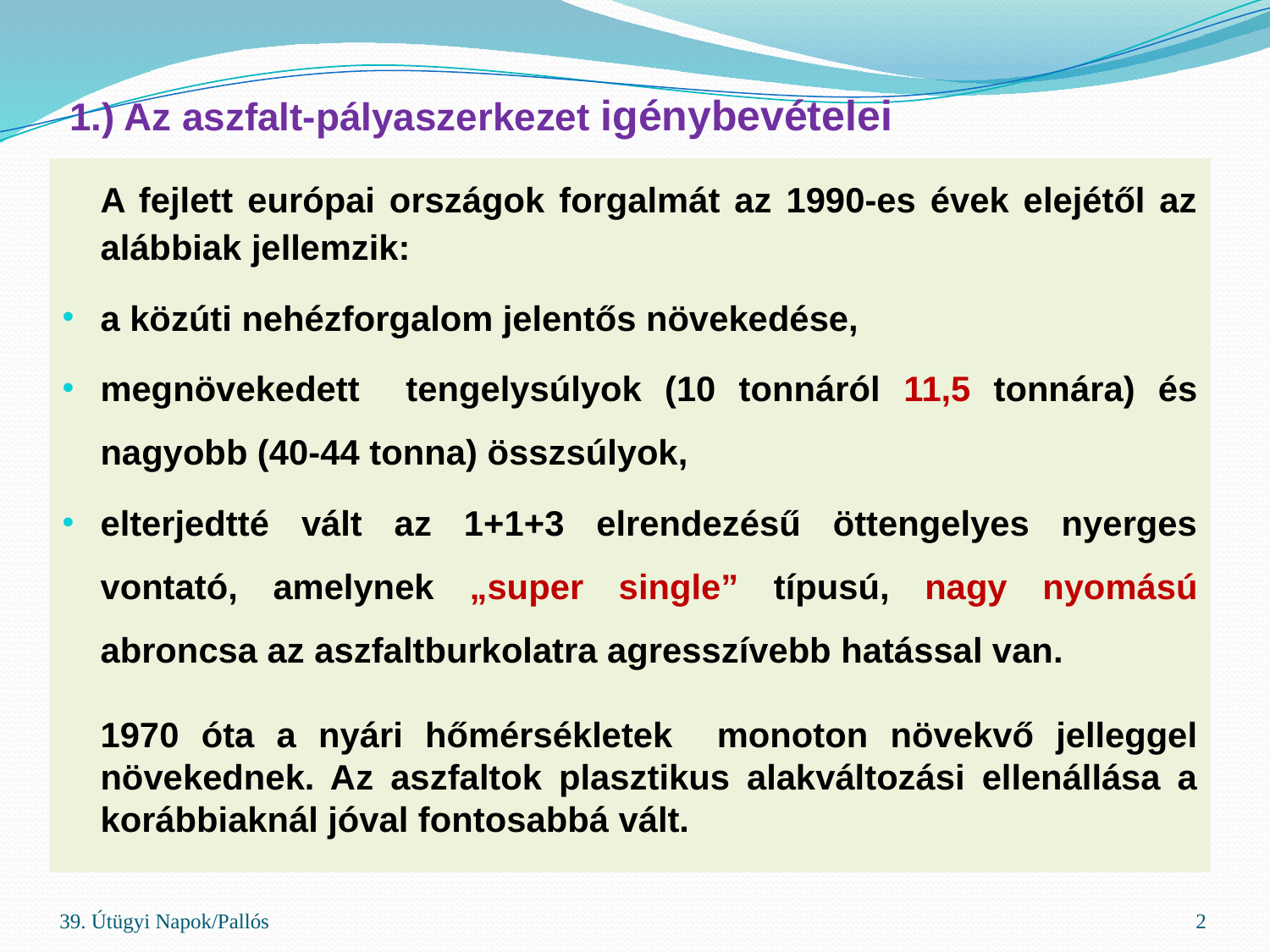

# 1.) Az aszfalt-pályaszerkezet igénybevételei
	A fejlett európai országok forgalmát az 1990-es évek elejétől az alábbiak jellemzik:
a közúti nehézforgalom jelentős növekedése,
megnövekedett  tengelysúlyok (10 tonnáról 11,5 tonnára) és nagyobb (40-44 tonna) összsúlyok,
elterjedtté vált az 1+1+3 elrendezésű öttengelyes nyerges vontató, amelynek „super single” típusú, nagy nyomású abroncsa az aszfaltburkolatra agresszívebb hatással van.

	1970 óta a nyári hőmérsékletek  monoton növekvő jelleggel növekednek. Az aszfaltok plasztikus alakváltozási ellenállása a korábbiaknál jóval fontosabbá vált.
39. Útügyi Napok/Pallós
2